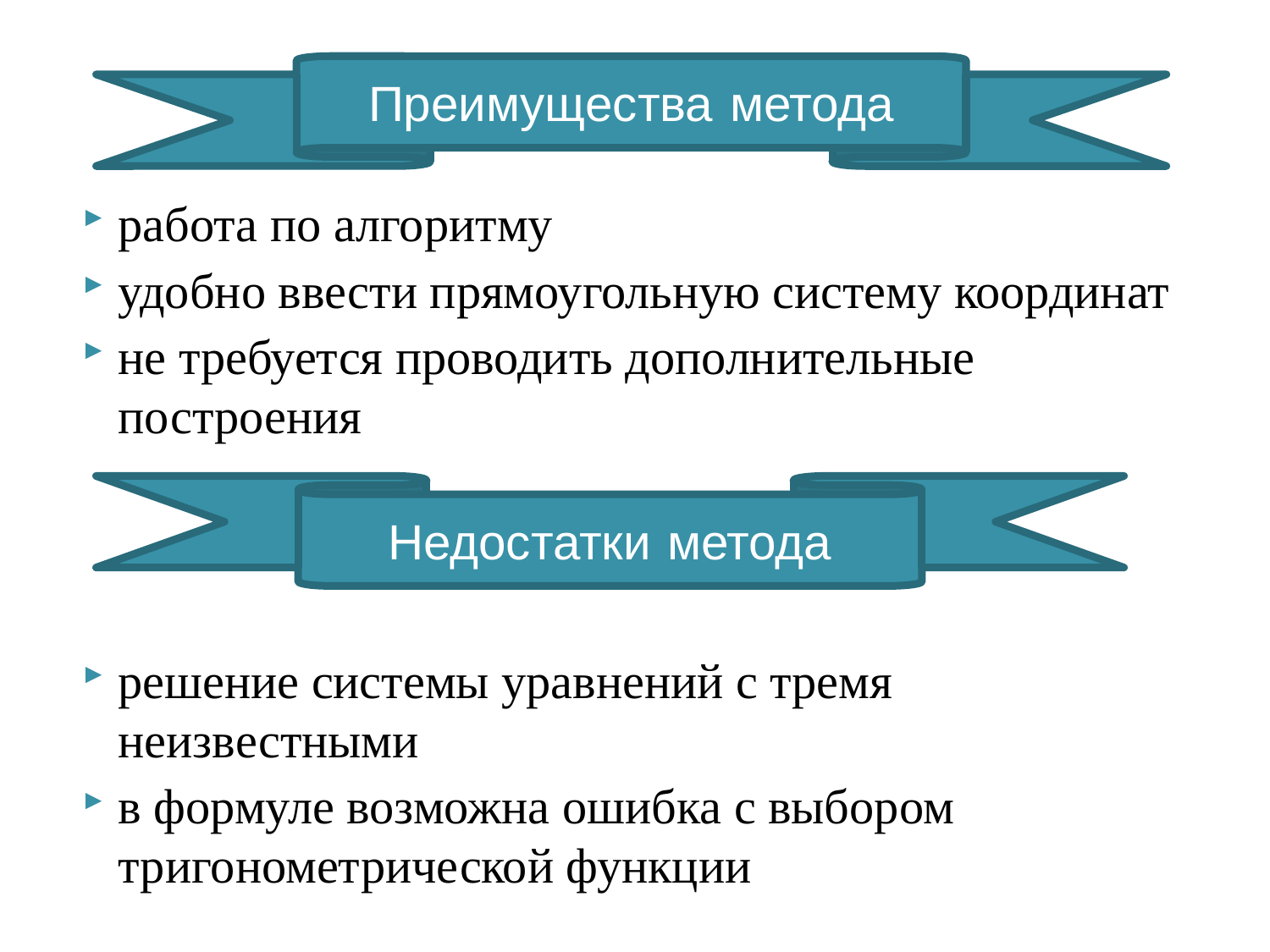

Преимущества метода
работа по алгоритму
удобно ввести прямоугольную систему координат
не требуется проводить дополнительные построения

решение системы уравнений с тремя неизвестными
в формуле возможна ошибка с выбором тригонометрической функции
Недостатки метода